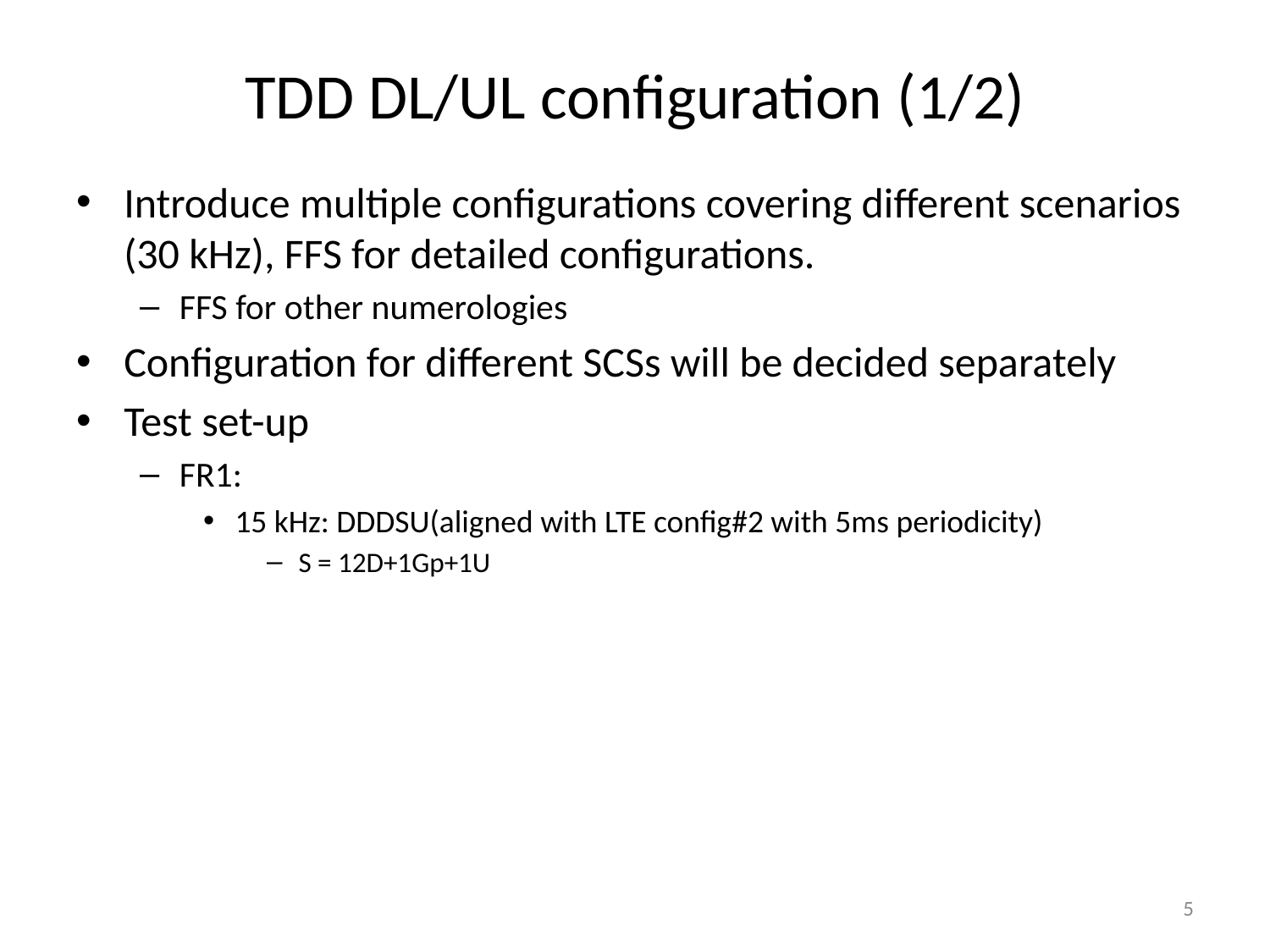

# TDD DL/UL configuration (1/2)
Introduce multiple configurations covering different scenarios (30 kHz), FFS for detailed configurations.
FFS for other numerologies
Configuration for different SCSs will be decided separately
Test set-up
FR1:
15 kHz: DDDSU(aligned with LTE config#2 with 5ms periodicity)
S = 12D+1Gp+1U

5